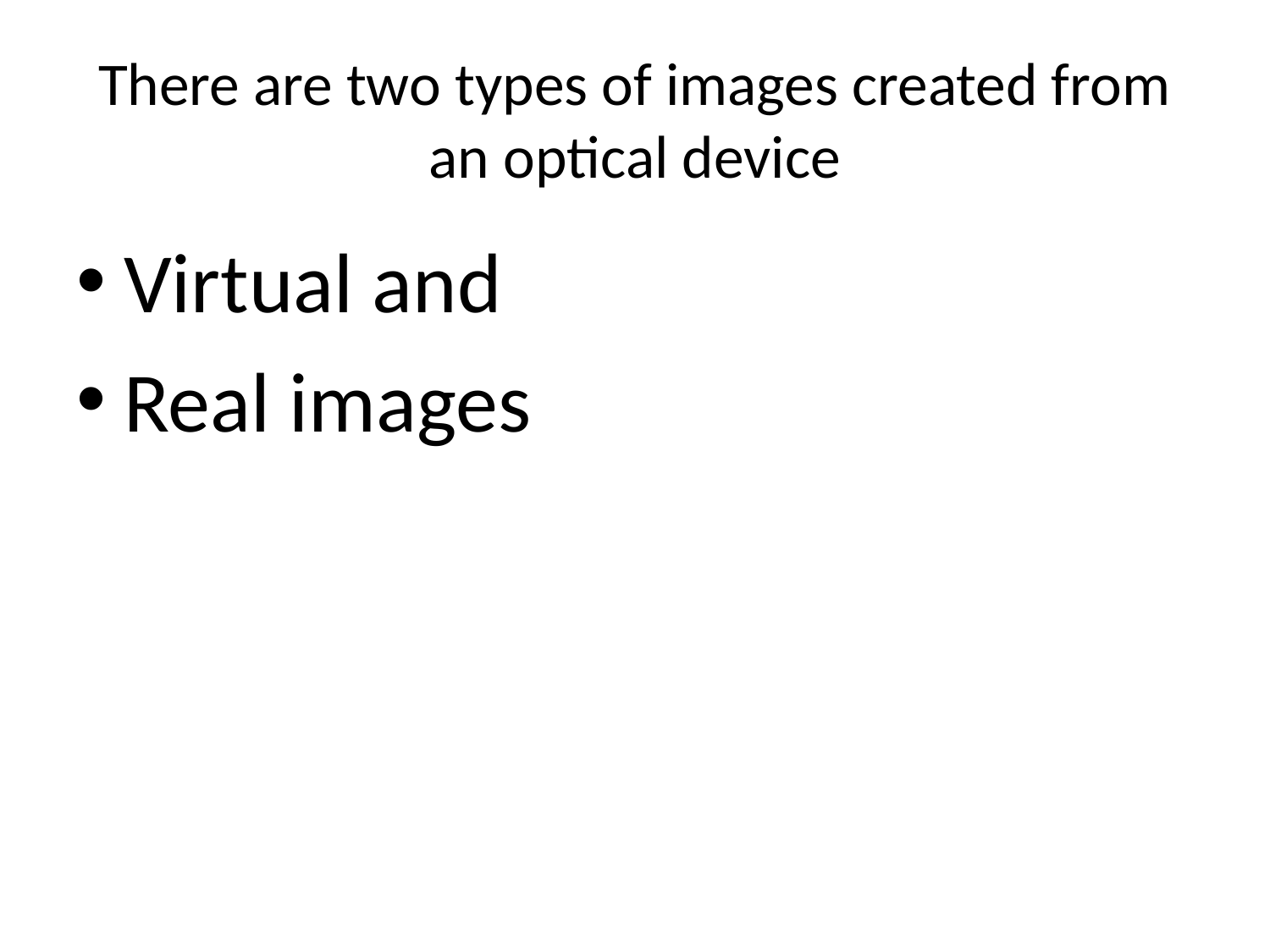

# There are two types of images created from an optical device
Virtual and
Real images